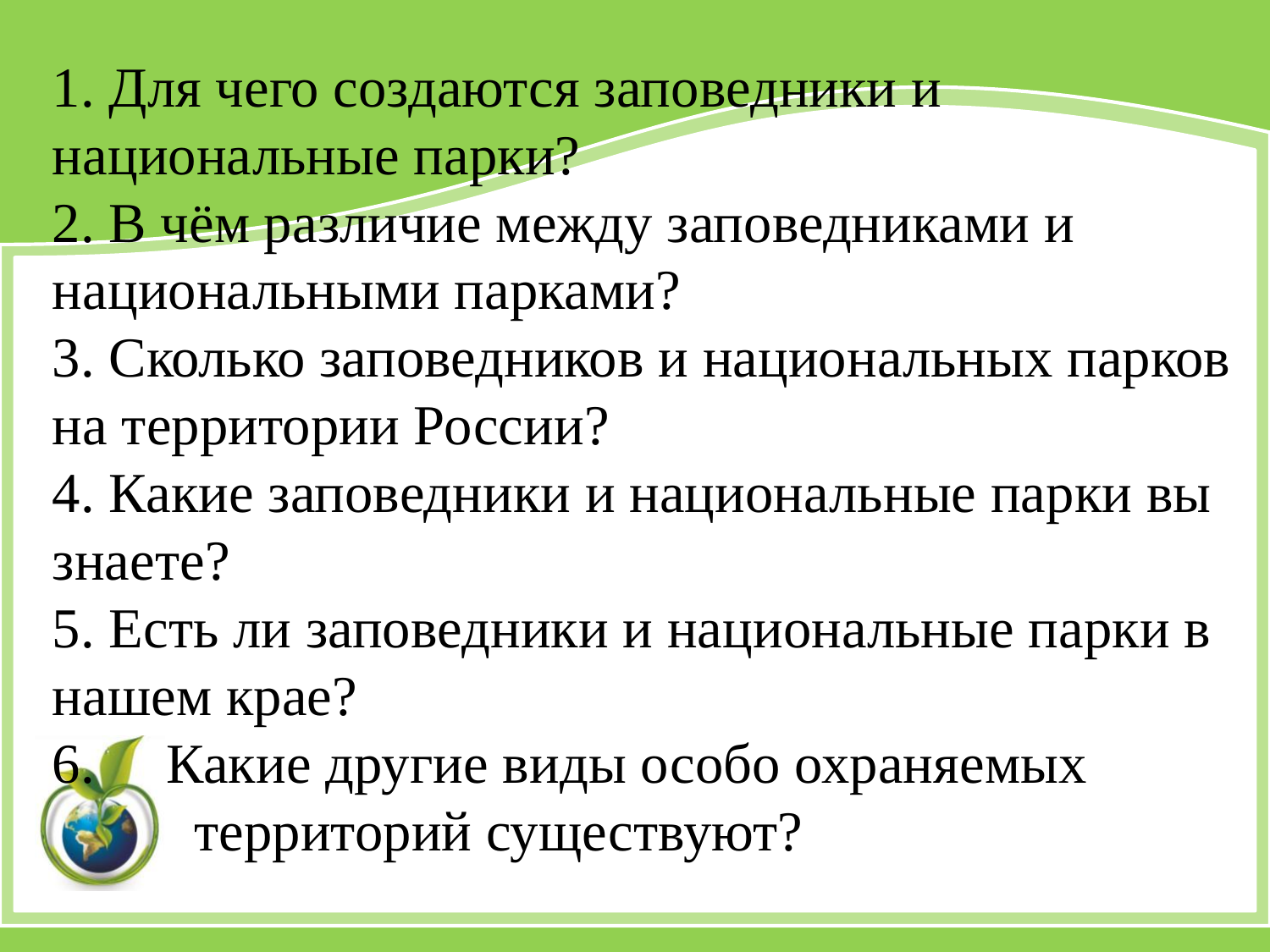

1. Для чего создаются заповедники и национальные парки?
2. В чём различие между заповедниками и национальными парками?
3. Сколько заповедников и национальных парков на территории России?
4. Какие заповедники и национальные парки вы знаете?
5. Есть ли заповедники и национальные парки в нашем крае?
   Какие другие виды особо охраняемых
          территорий существуют?